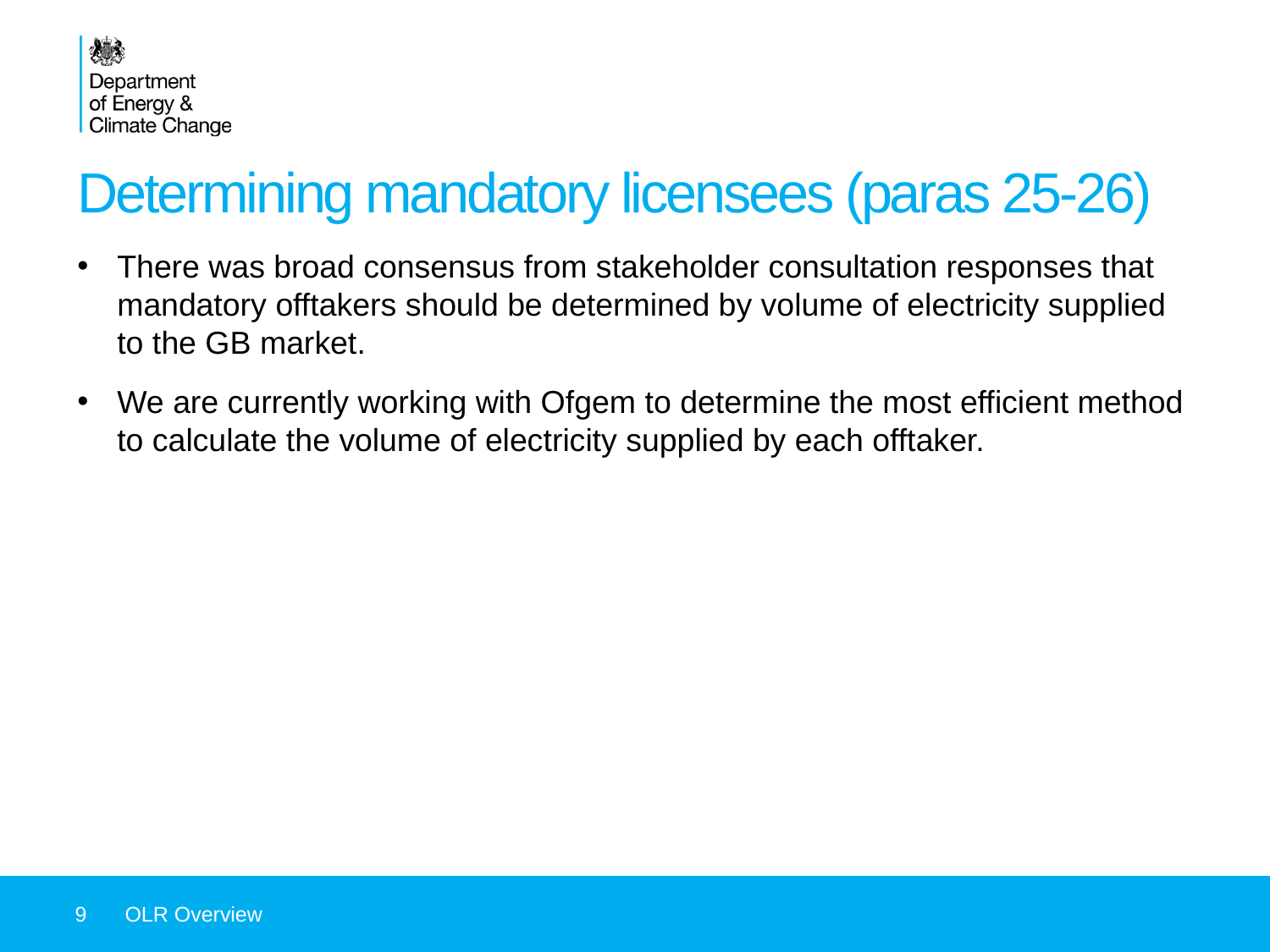

# Determining mandatory licensees (paras 25-26)
There was broad consensus from stakeholder consultation responses that mandatory offtakers should be determined by volume of electricity supplied to the GB market.
We are currently working with Ofgem to determine the most efficient method to calculate the volume of electricity supplied by each offtaker.

9
OLR Overview